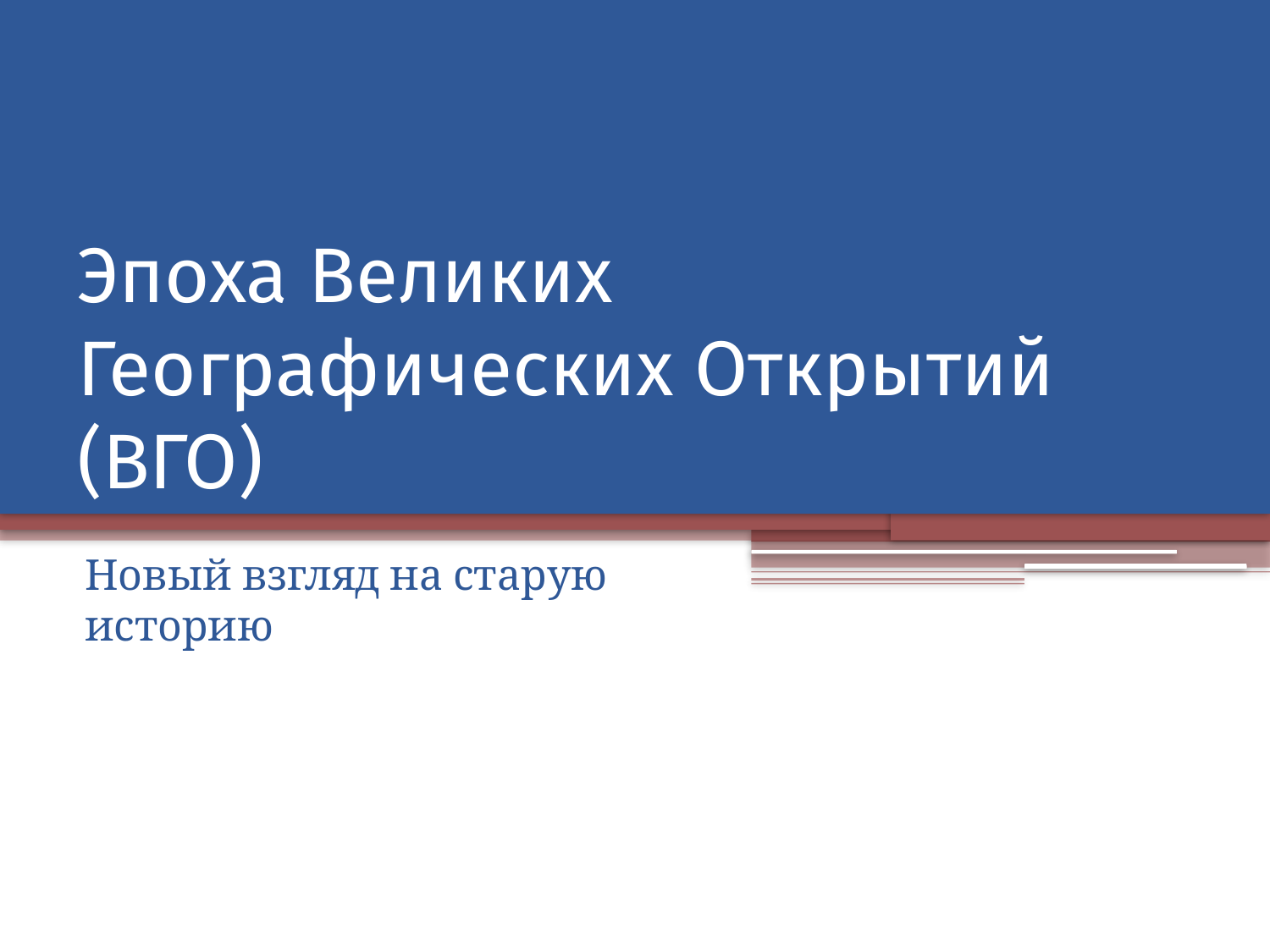

# Эпоха Великих Географических Открытий  (ВГО)
Новый взгляд на старую историю